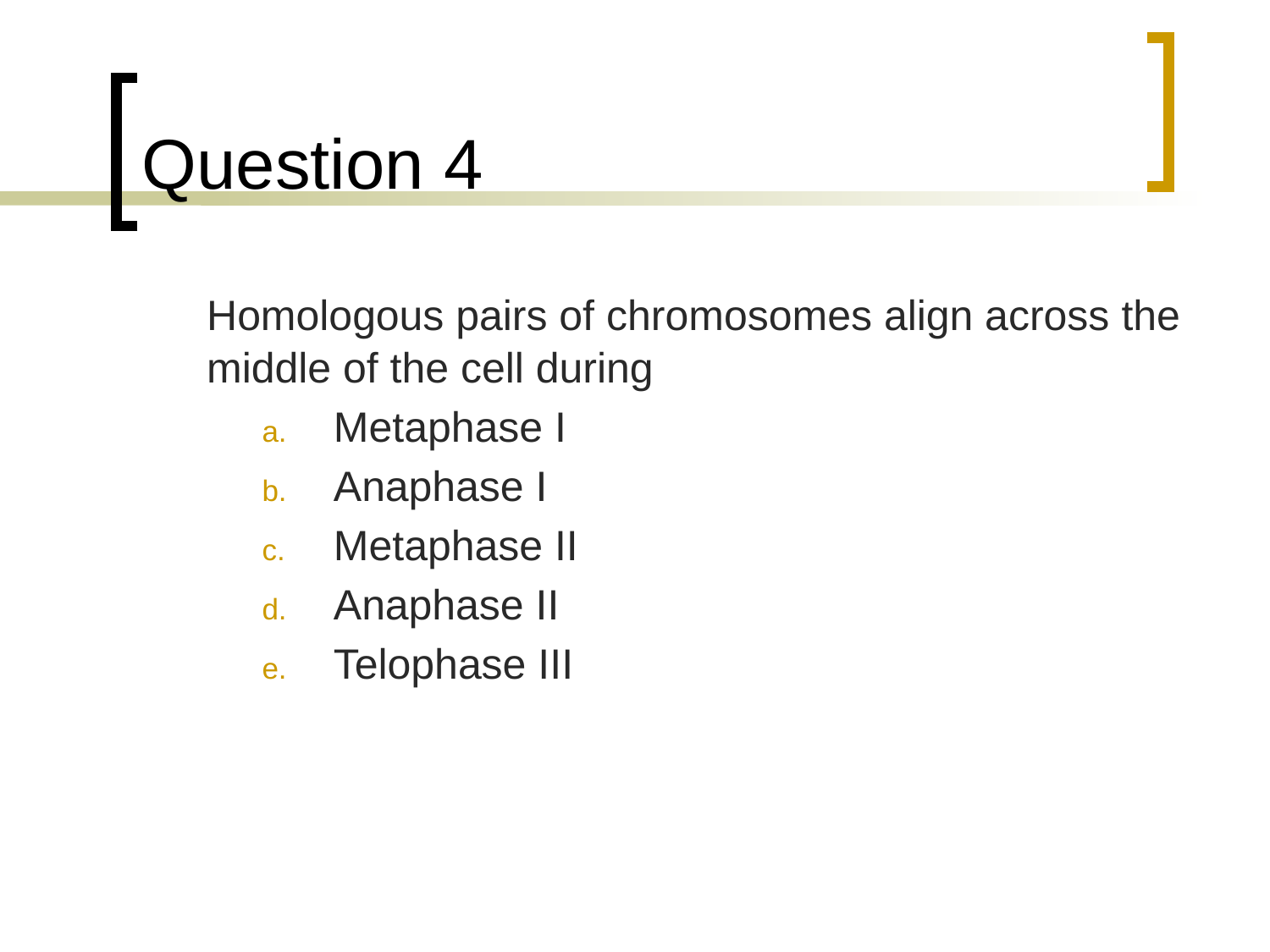

# Question 4
	Homologous pairs of chromosomes align across the middle of the cell during
Metaphase I
Anaphase I
Metaphase II
Anaphase II
Telophase III